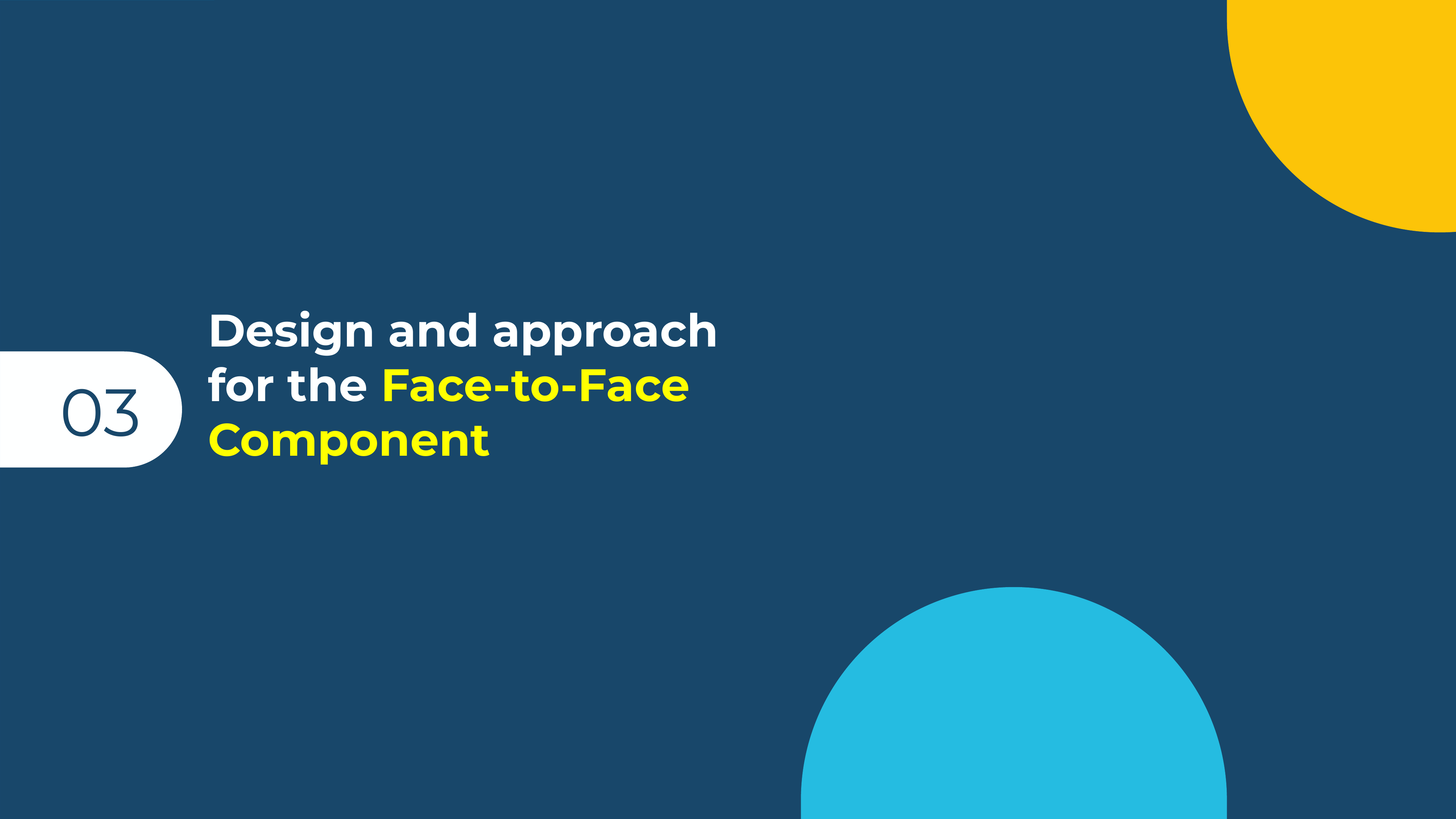

Design and approach
for the Face-to-Face Component

03